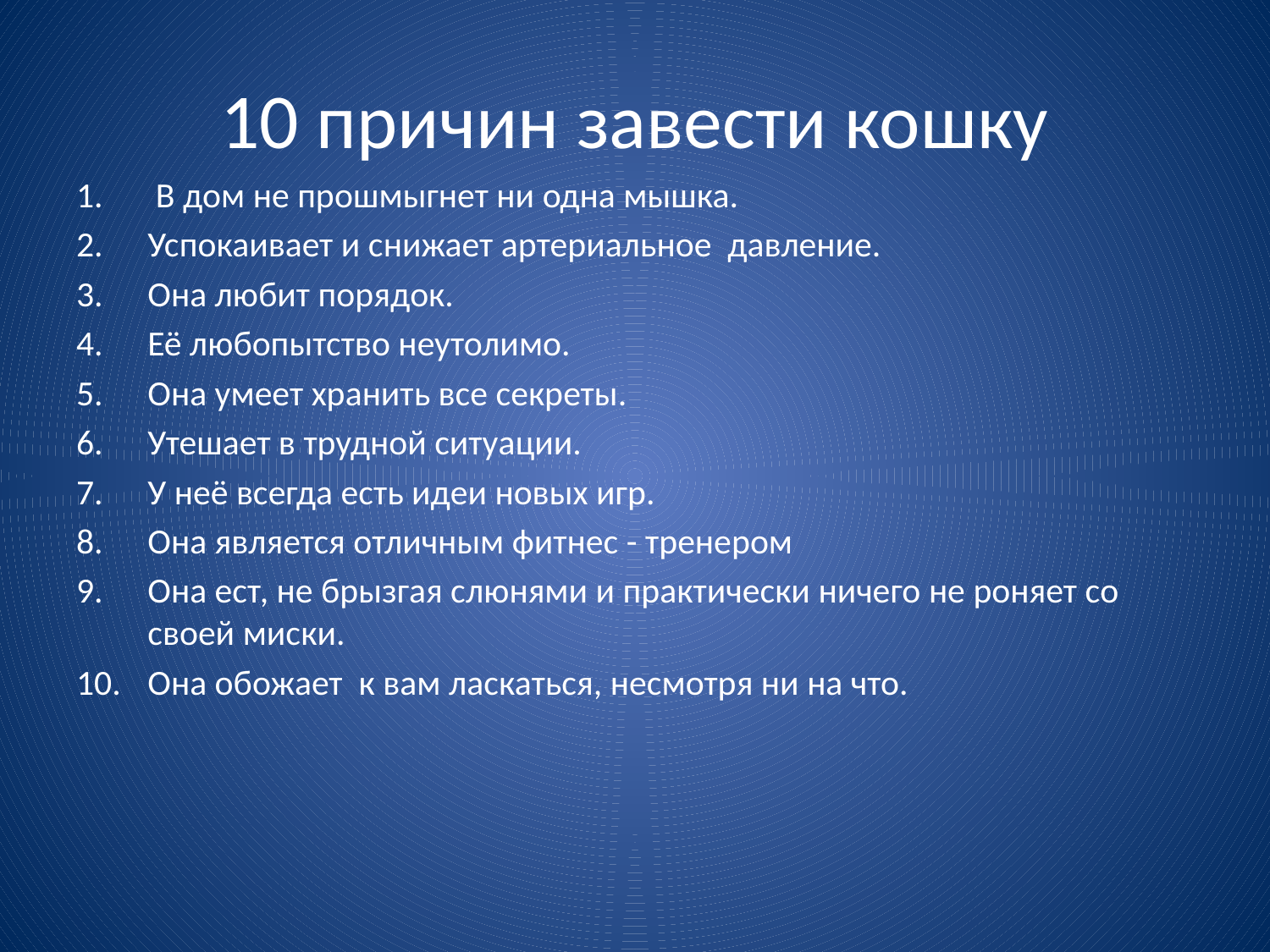

# 10 причин завести кошку
 В дом не прошмыгнет ни одна мышка.
Успокаивает и снижает артериальное  давление.
Она любит порядок.
Её любопытство неутолимо.
Она умеет хранить все секреты.
Утешает в трудной ситуации.
У неё всегда есть идеи новых игр.
Она является отличным фитнес - тренером
Она ест, не брызгая слюнями и практически ничего не роняет со своей миски.
Она обожает  к вам ласкаться, несмотря ни на что.